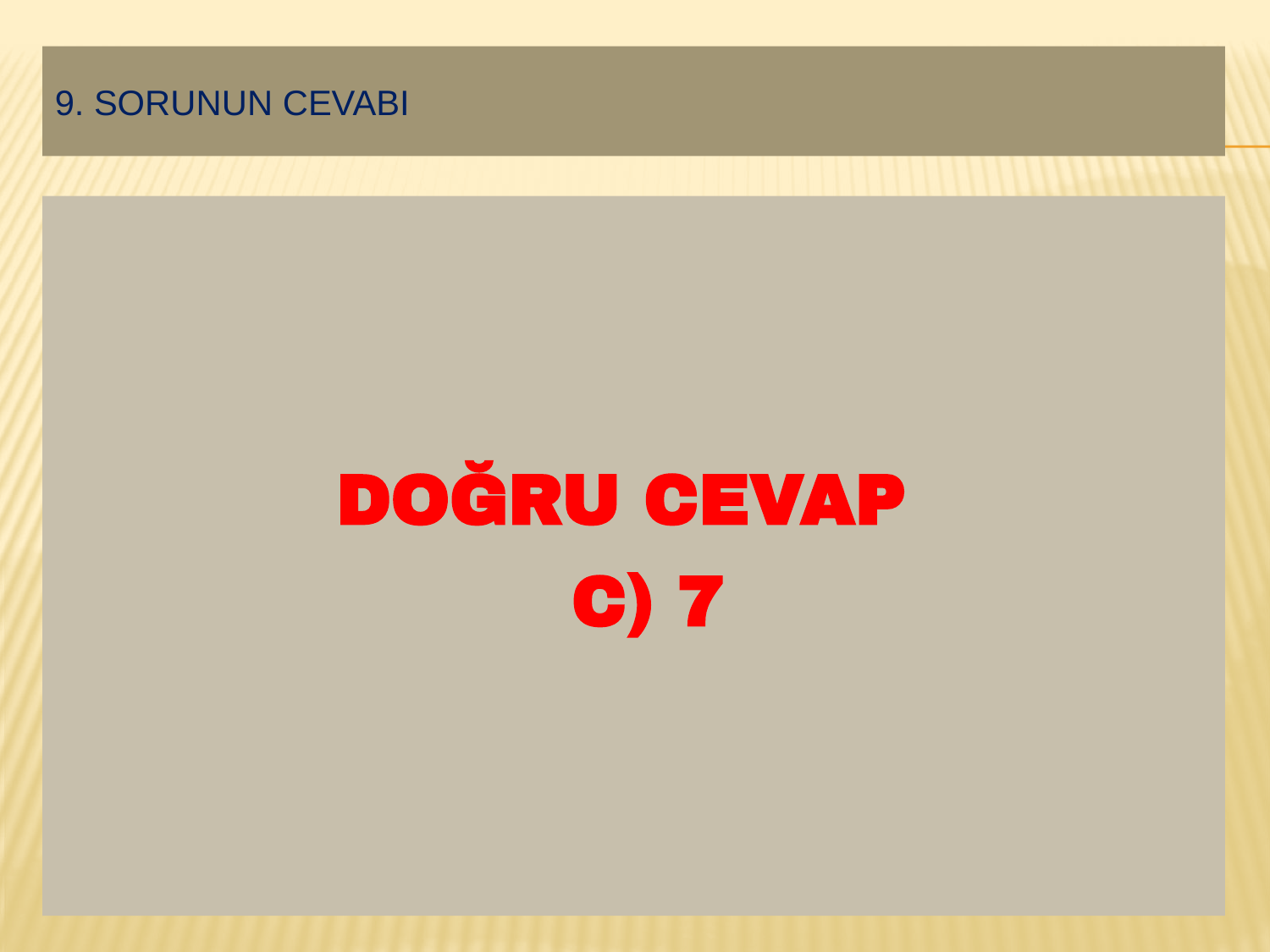

# 9. soruNUN CEVABI

          DOĞRU CEVAP
                      C) 7